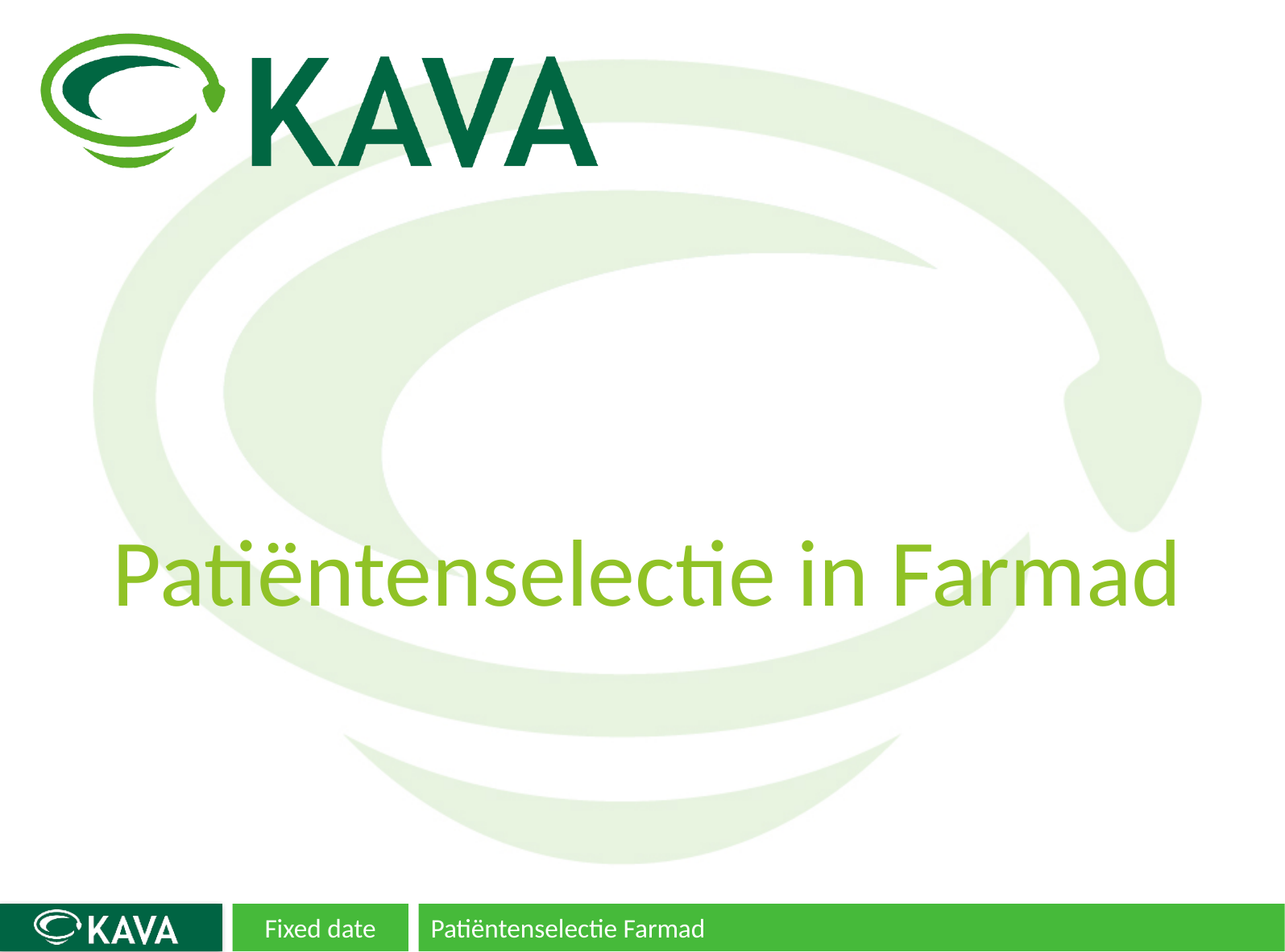

# Patiëntenselectie in Farmad

Fixed date
Patiëntenselectie Farmad